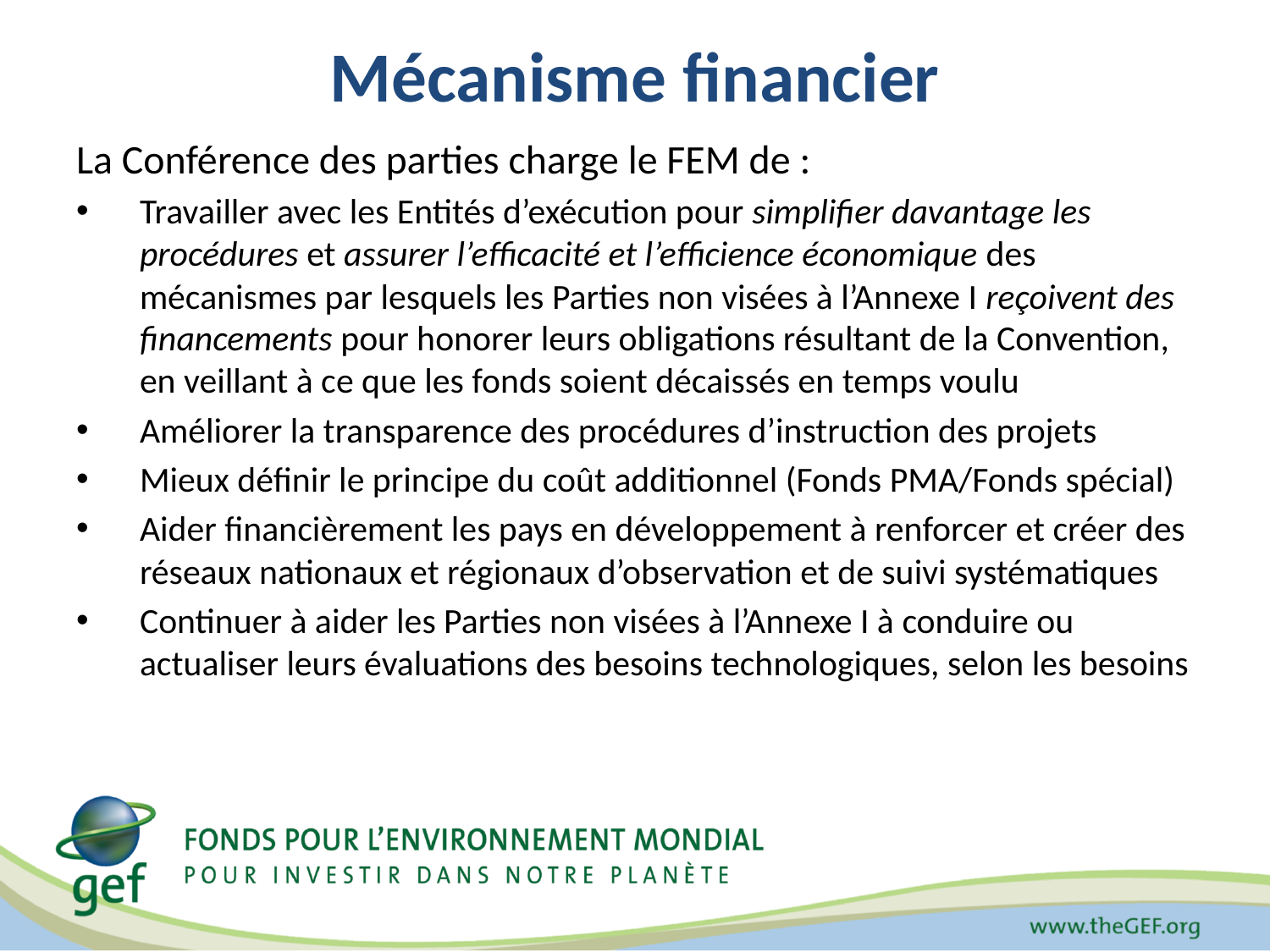

# Mécanisme financier
La Conférence des parties charge le FEM de :
Travailler avec les Entités d’exécution pour simplifier davantage les procédures et assurer l’efficacité et l’efficience économique des mécanismes par lesquels les Parties non visées à l’Annexe I reçoivent des financements pour honorer leurs obligations résultant de la Convention, en veillant à ce que les fonds soient décaissés en temps voulu
Améliorer la transparence des procédures d’instruction des projets
Mieux définir le principe du coût additionnel (Fonds PMA/Fonds spécial)
Aider financièrement les pays en développement à renforcer et créer des réseaux nationaux et régionaux d’observation et de suivi systématiques
Continuer à aider les Parties non visées à l’Annexe I à conduire ou actualiser leurs évaluations des besoins technologiques, selon les besoins